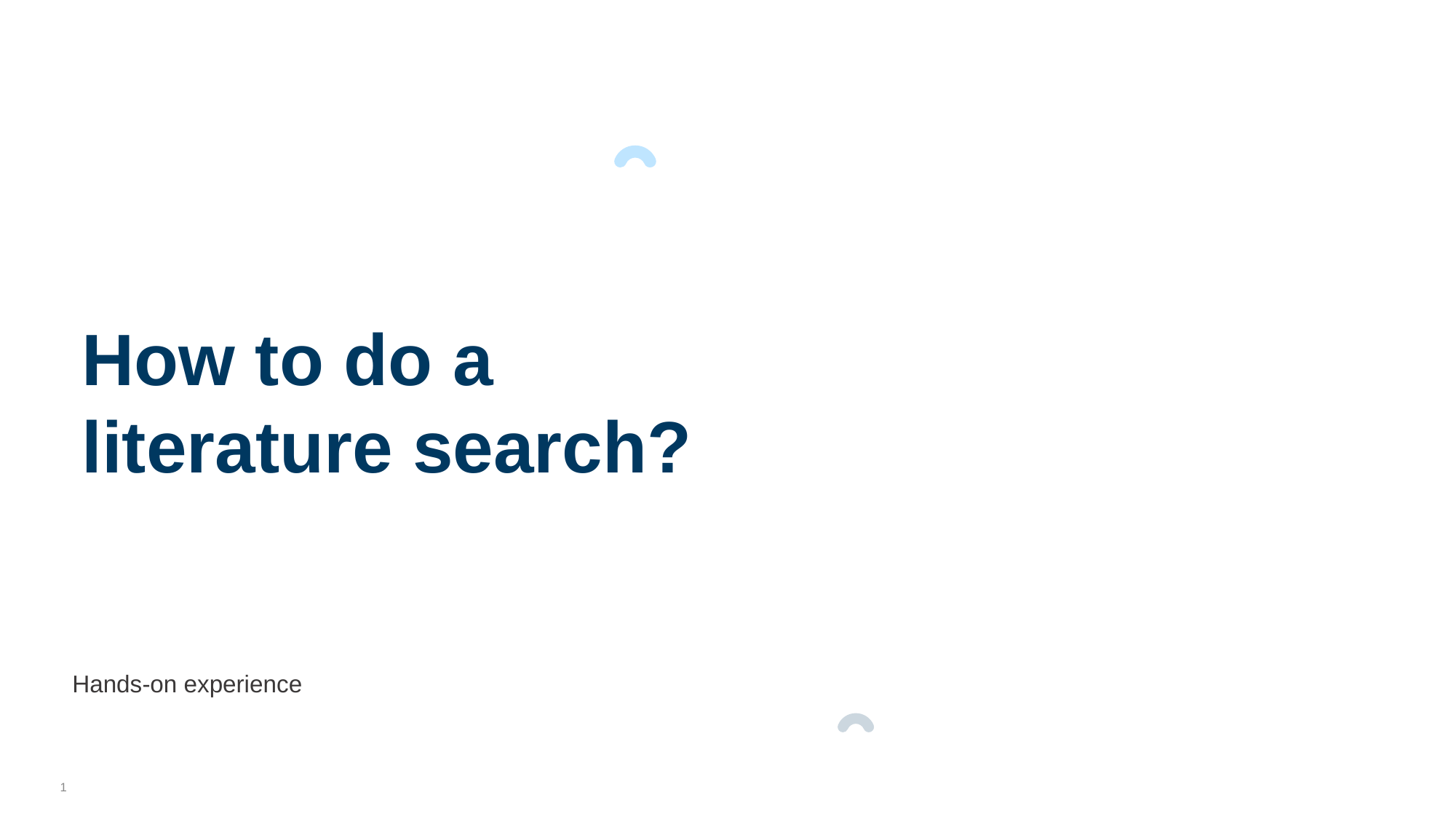

How to do a literature search?

Hands-on experience

1